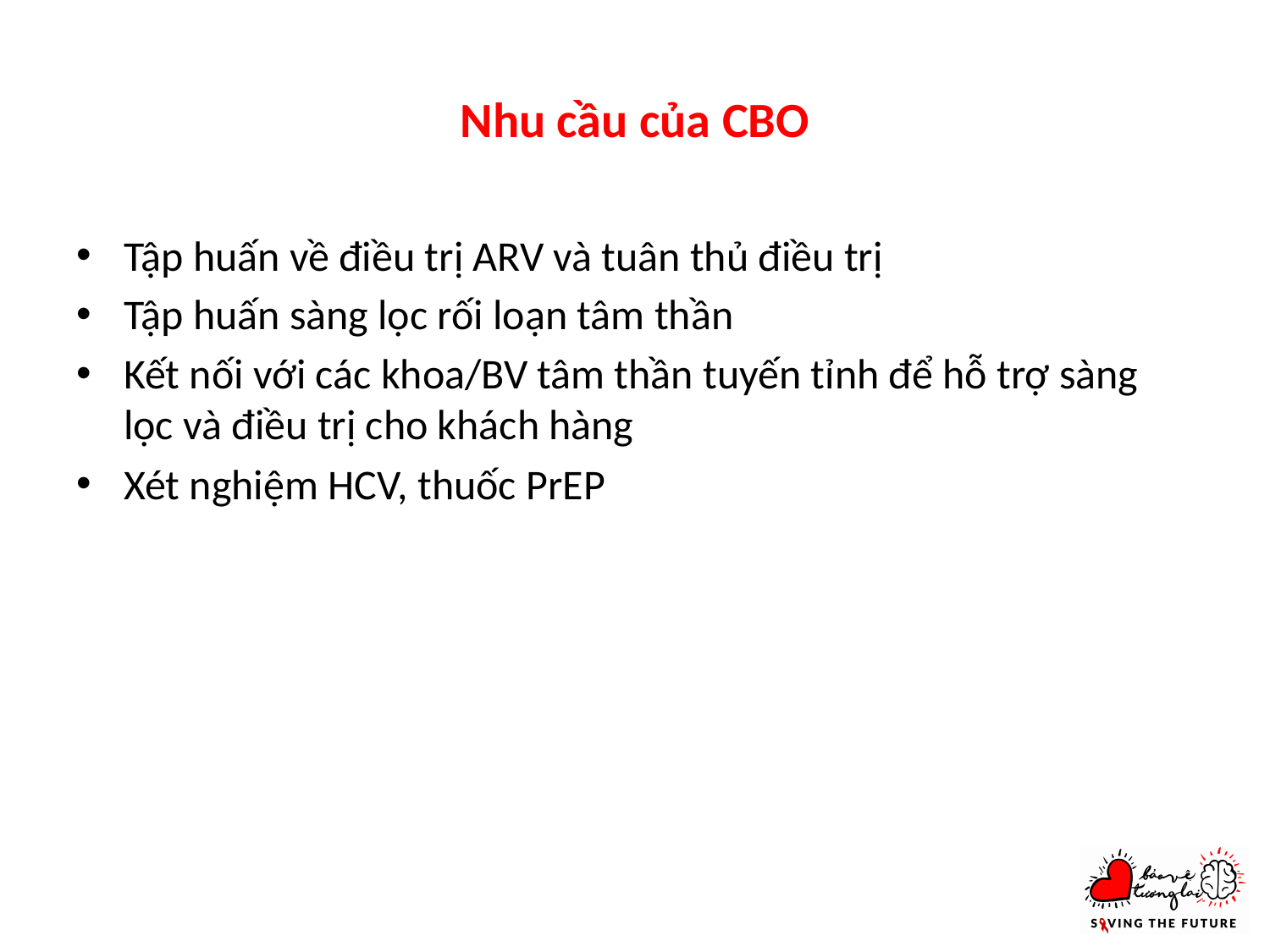

# Nhu cầu của CBO
Tập huấn về điều trị ARV và tuân thủ điều trị
Tập huấn sàng lọc rối loạn tâm thần
Kết nối với các khoa/BV tâm thần tuyến tỉnh để hỗ trợ sàng lọc và điều trị cho khách hàng
Xét nghiệm HCV, thuốc PrEP